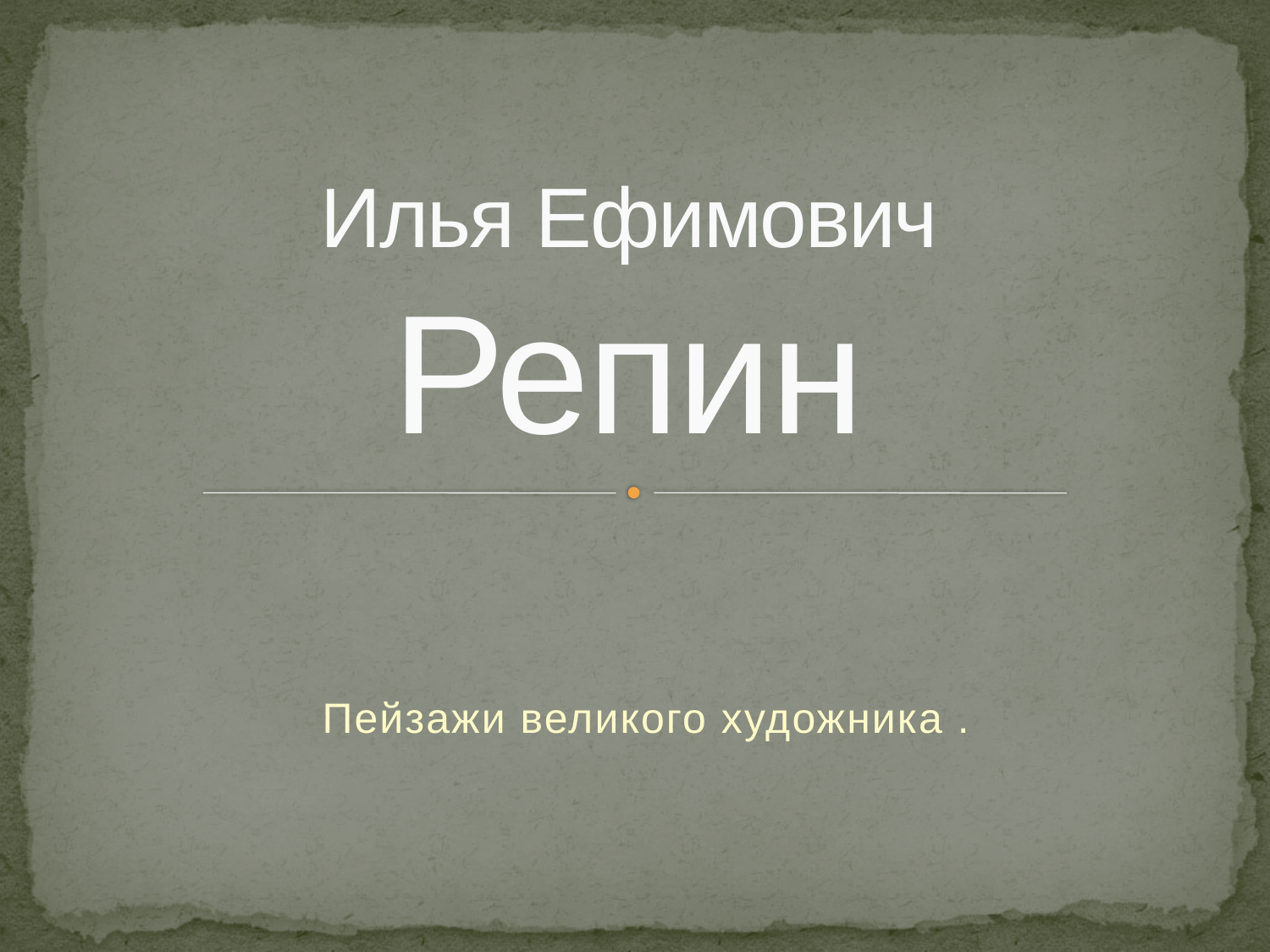

# Илья Ефимович Репин
Пейзажи великого художника .